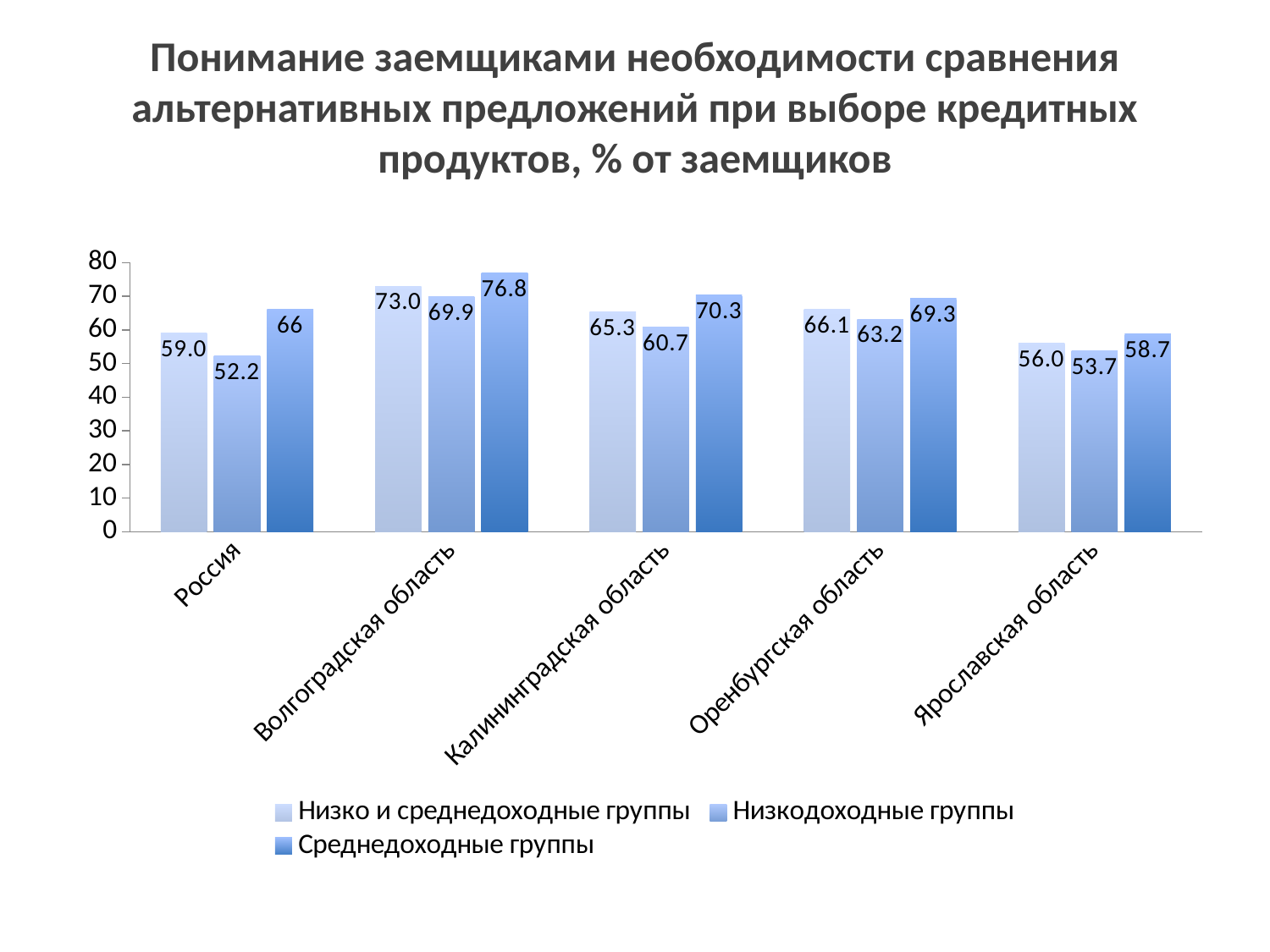

# Понимание заемщиками необходимости сравнения альтернативных предложений при выборе кредитных продуктов, % от заемщиков

### Chart

| Category | Низко и среднедоходные группы | Низкодоходные группы | Среднедоходные группы |
|---|---|---|---|
| Россия | 59.0 | 52.2 | 66.0 |
| Волгоградская область | 73.0 | 69.9 | 76.8 |
| Калининградская область | 65.3 | 60.7 | 70.3 |
| Оренбургская область | 66.1 | 63.2 | 69.3 |
| Ярославская область | 56.0 | 53.7 | 58.7 |